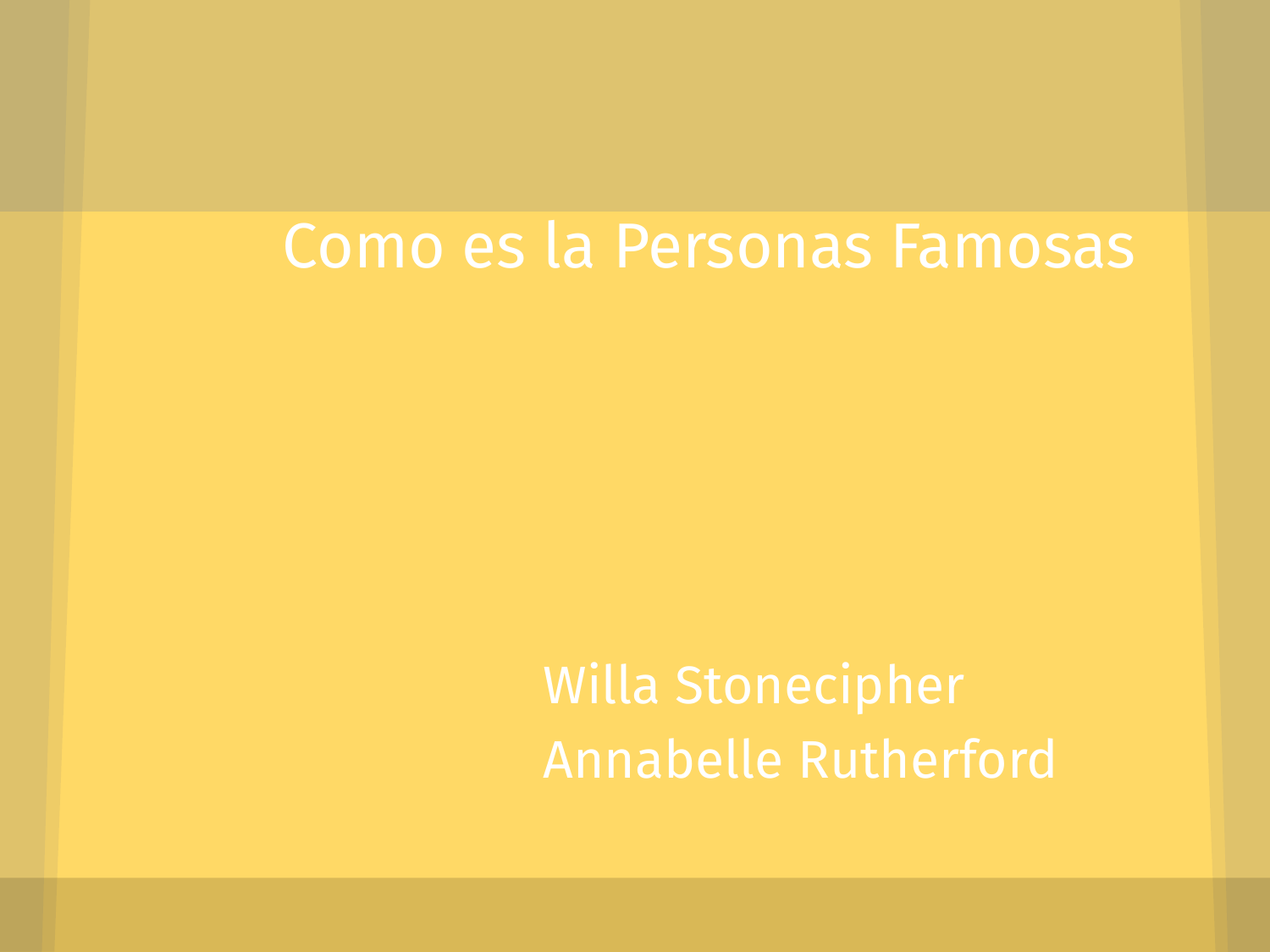

# Como es la Personas                                                                                                                                              Famosas

 Como es la Personas Famosas

			      Willa Stonecipher
			      Annabelle Rutherford